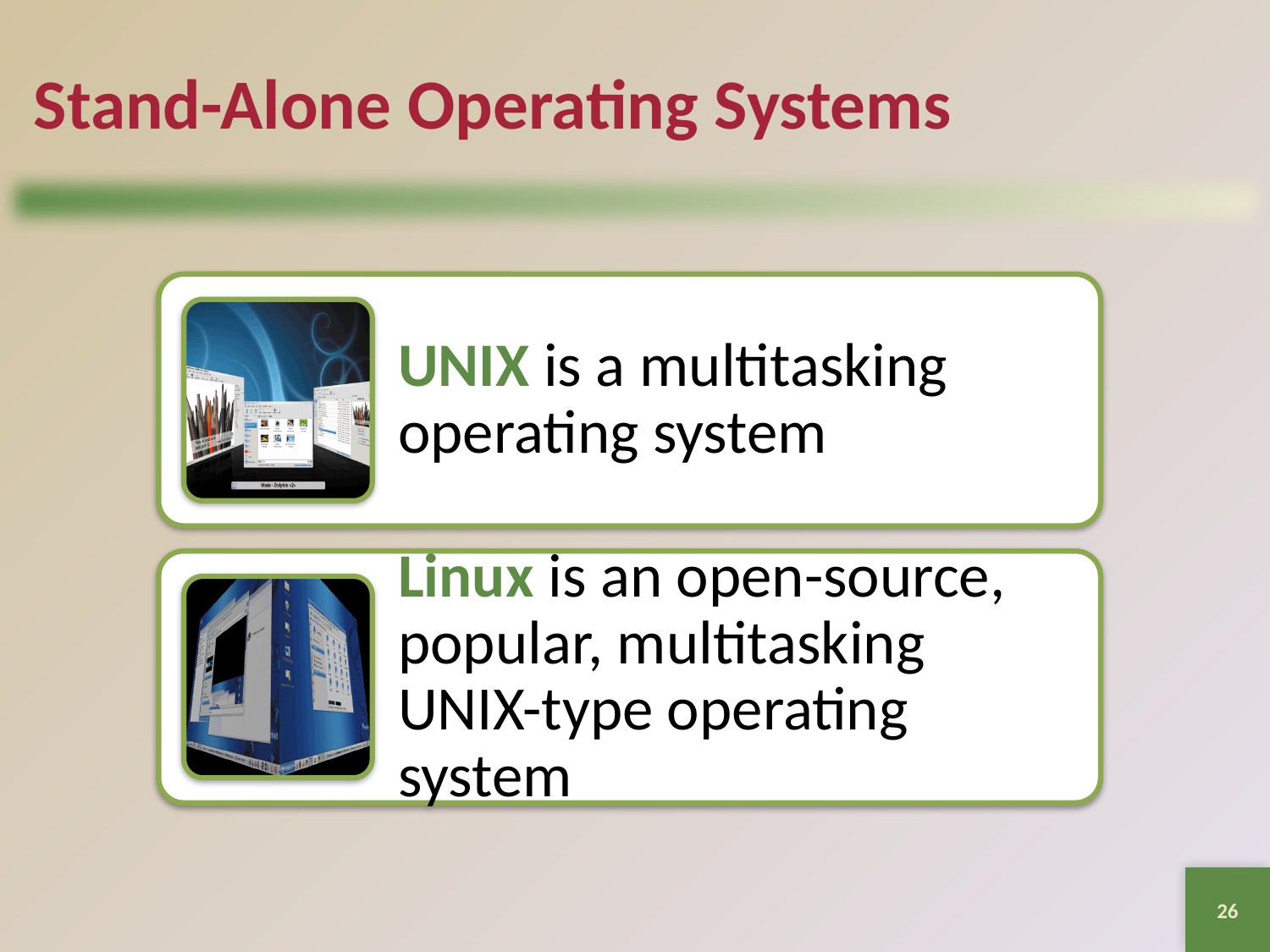

# Stand-Alone Operating Systems
UNIX is a multitasking operating system
Linux is an open-source, popular, multitasking UNIX-type operating system
26